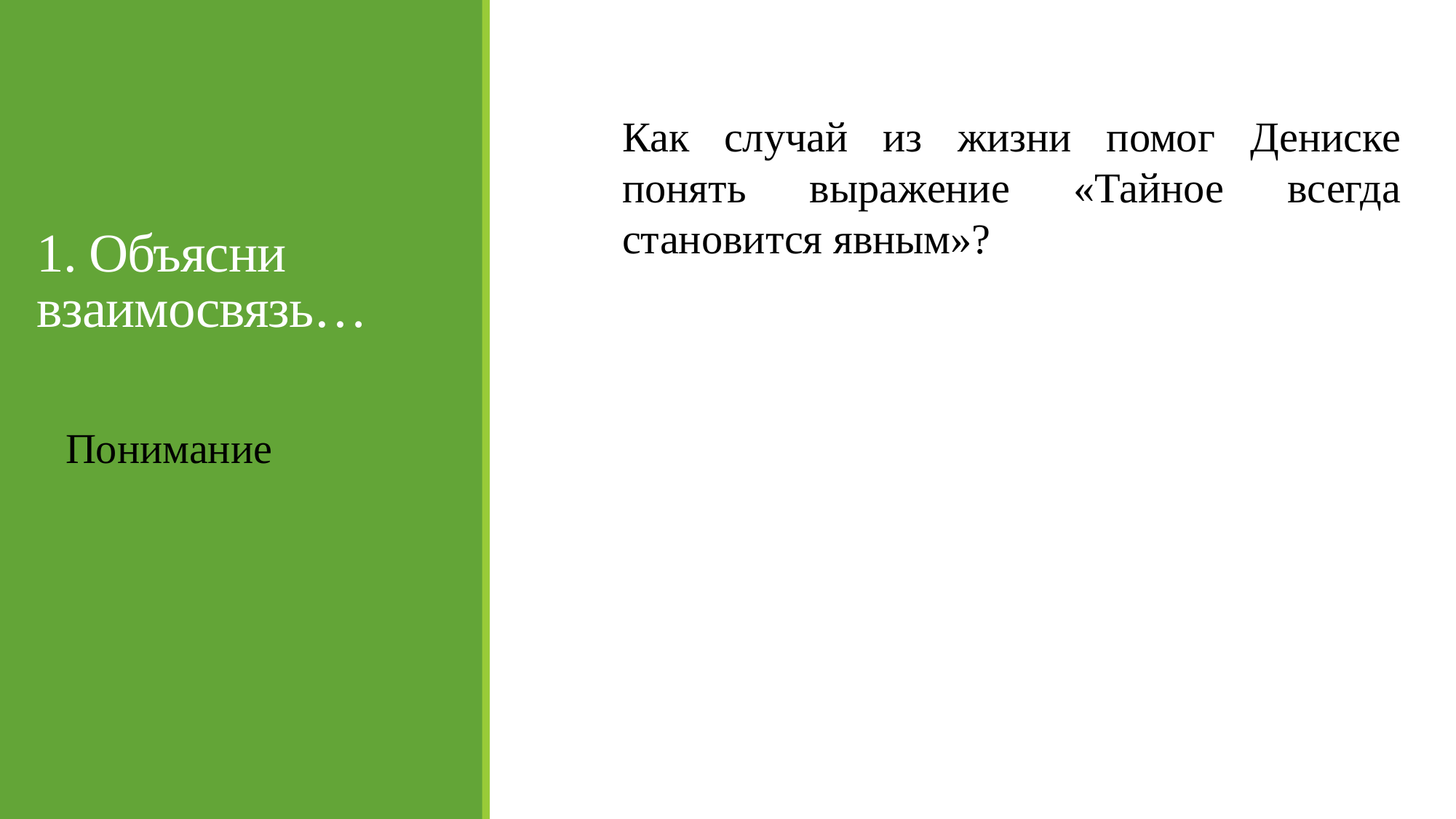

# 1. Объясни взаимосвязь…
Как случай из жизни помог Дениске понять выражение «Тайное всегда становится явным»?

Понимание